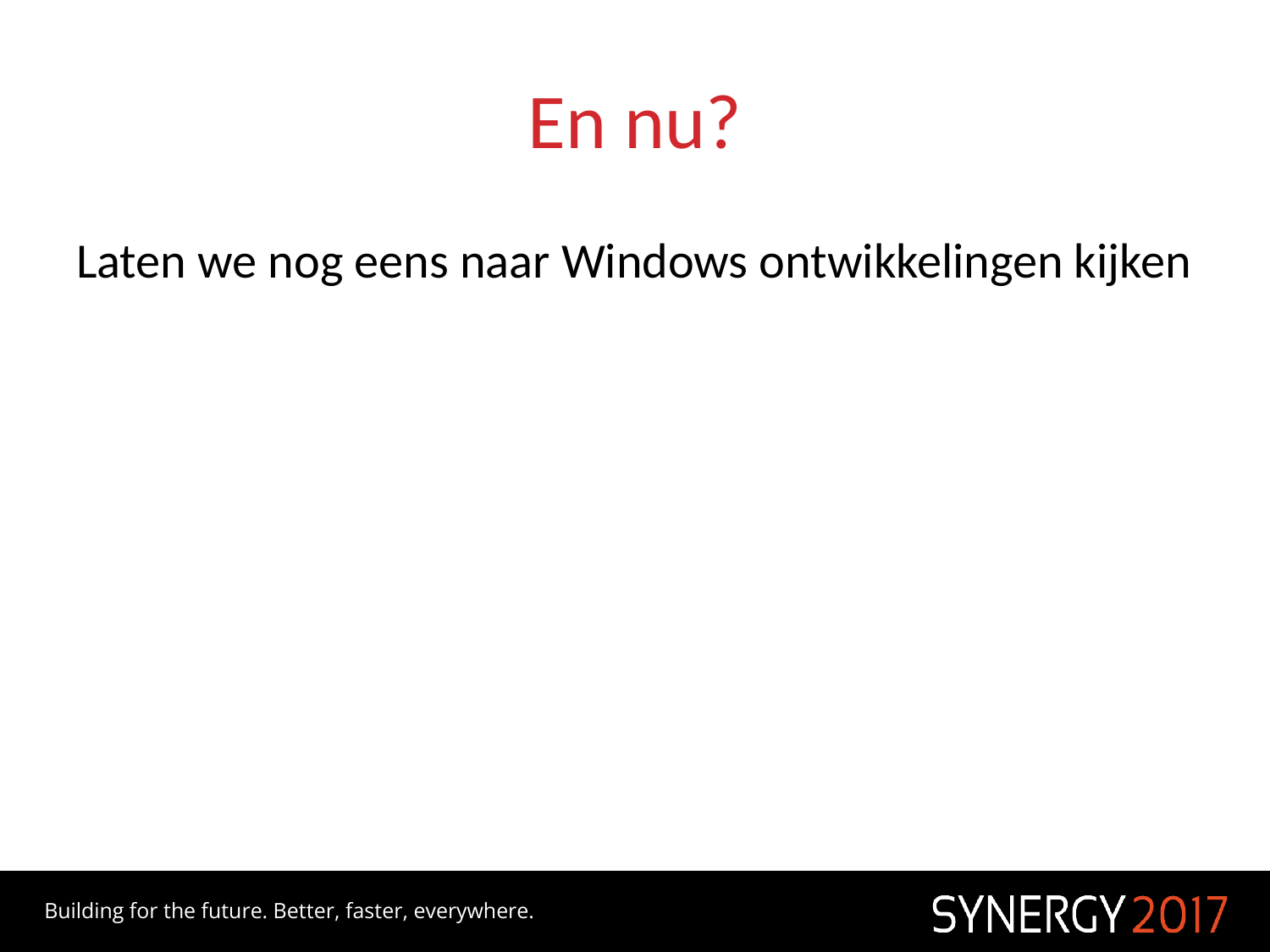

# En nu?
Laten we nog eens naar Windows ontwikkelingen kijken